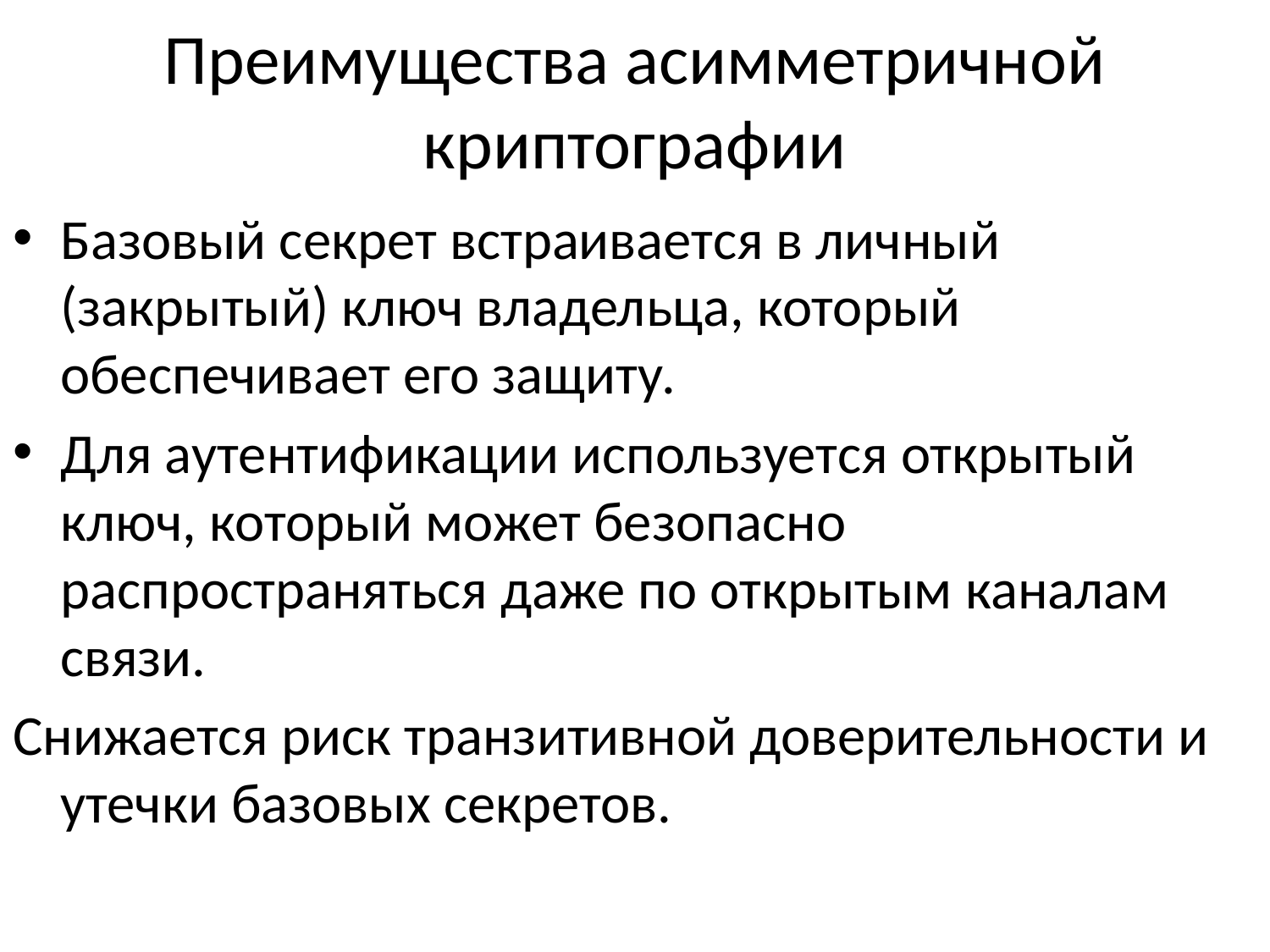

# Преимущества асимметричной криптографии
Базовый секрет встраивается в личный (закрытый) ключ владельца, который обеспечивает его защиту.
Для аутентификации используется открытый ключ, который может безопасно распространяться даже по открытым каналам связи.
Снижается риск транзитивной доверительности и утечки базовых секретов.